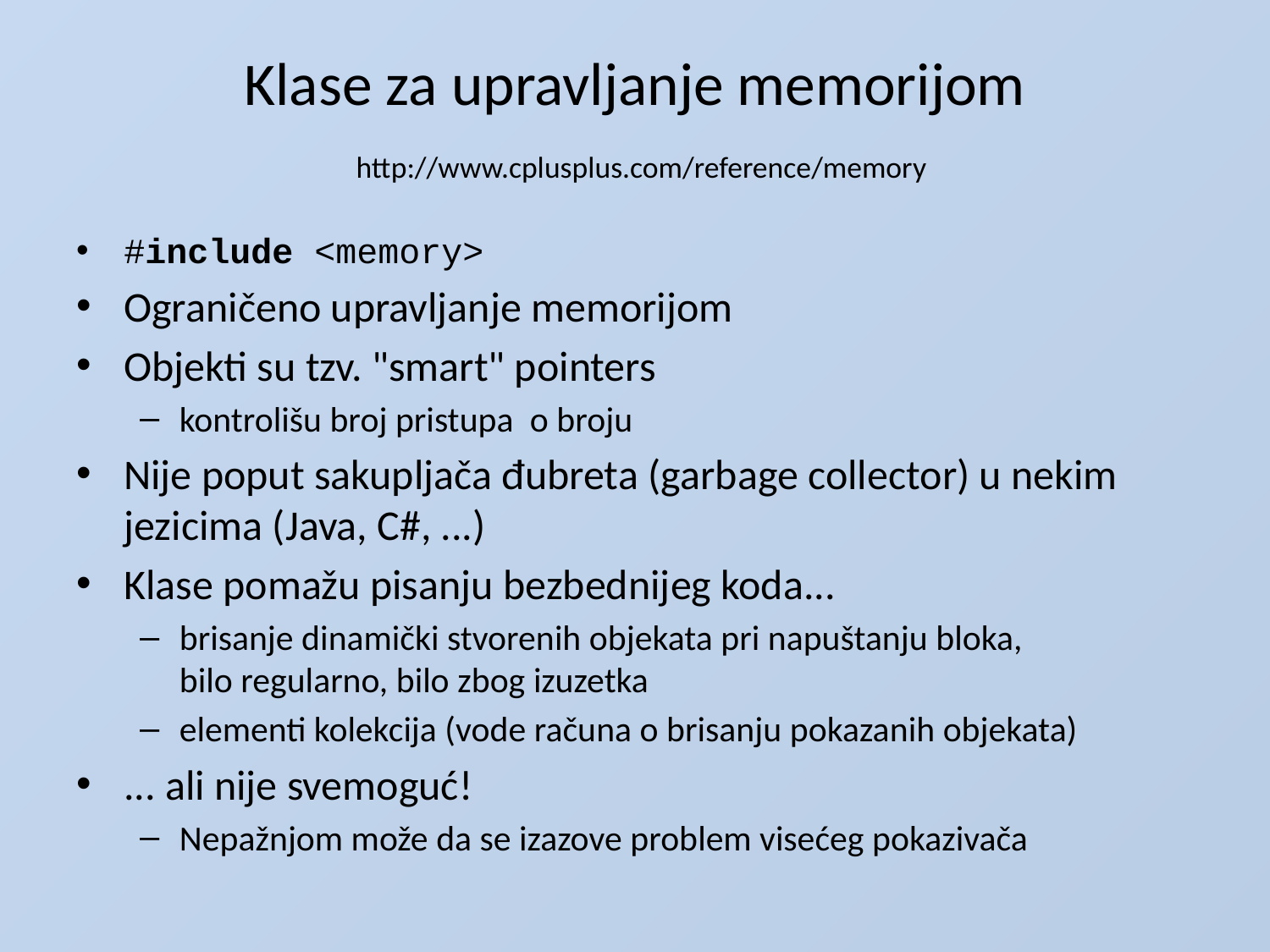

# Klase za upravljanje memorijom http://www.cplusplus.com/reference/memory
#include <memory>
Ograničeno upravljanje memorijom
Objekti su tzv. "smart" pointers
kontrolišu broj pristupa  o broju
Nije poput sakupljača đubreta (garbage collector) u nekim jezicima (Java, C#, ...)
Klase pomažu pisanju bezbednijeg koda...
brisanje dinamički stvorenih objekata pri napuštanju bloka,
bilo regularno, bilo zbog izuzetka
elementi kolekcija (vode računa o brisanju pokazanih objekata)
... ali nije svemoguć!
Nepažnjom može da se izazove problem visećeg pokazivača